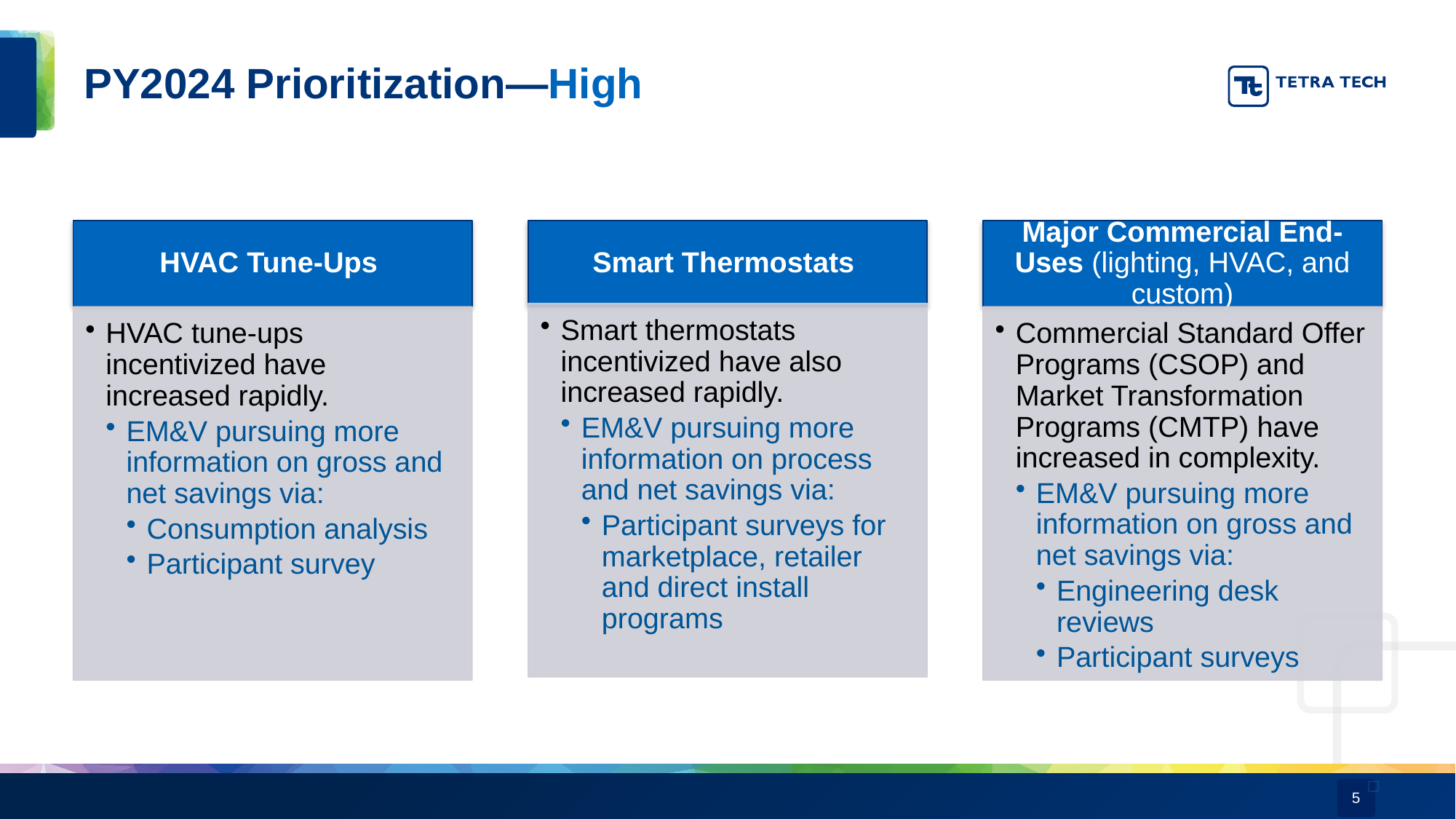

# PY2024 Prioritization—High
HVAC Tune-Ups
HVAC tune-ups incentivized have increased rapidly.
EM&V pursuing more information on gross and net savings via:
Consumption analysis
Participant survey
Smart Thermostats
Smart thermostats incentivized have also increased rapidly.
EM&V pursuing more information on process and net savings via:
Participant surveys for marketplace, retailer and direct install programs
Major Commercial End-Uses (lighting, HVAC, and custom)
Commercial Standard Offer Programs (CSOP) and Market Transformation Programs (CMTP) have increased in complexity.
EM&V pursuing more information on gross and net savings via:
Engineering desk reviews
Participant surveys
5